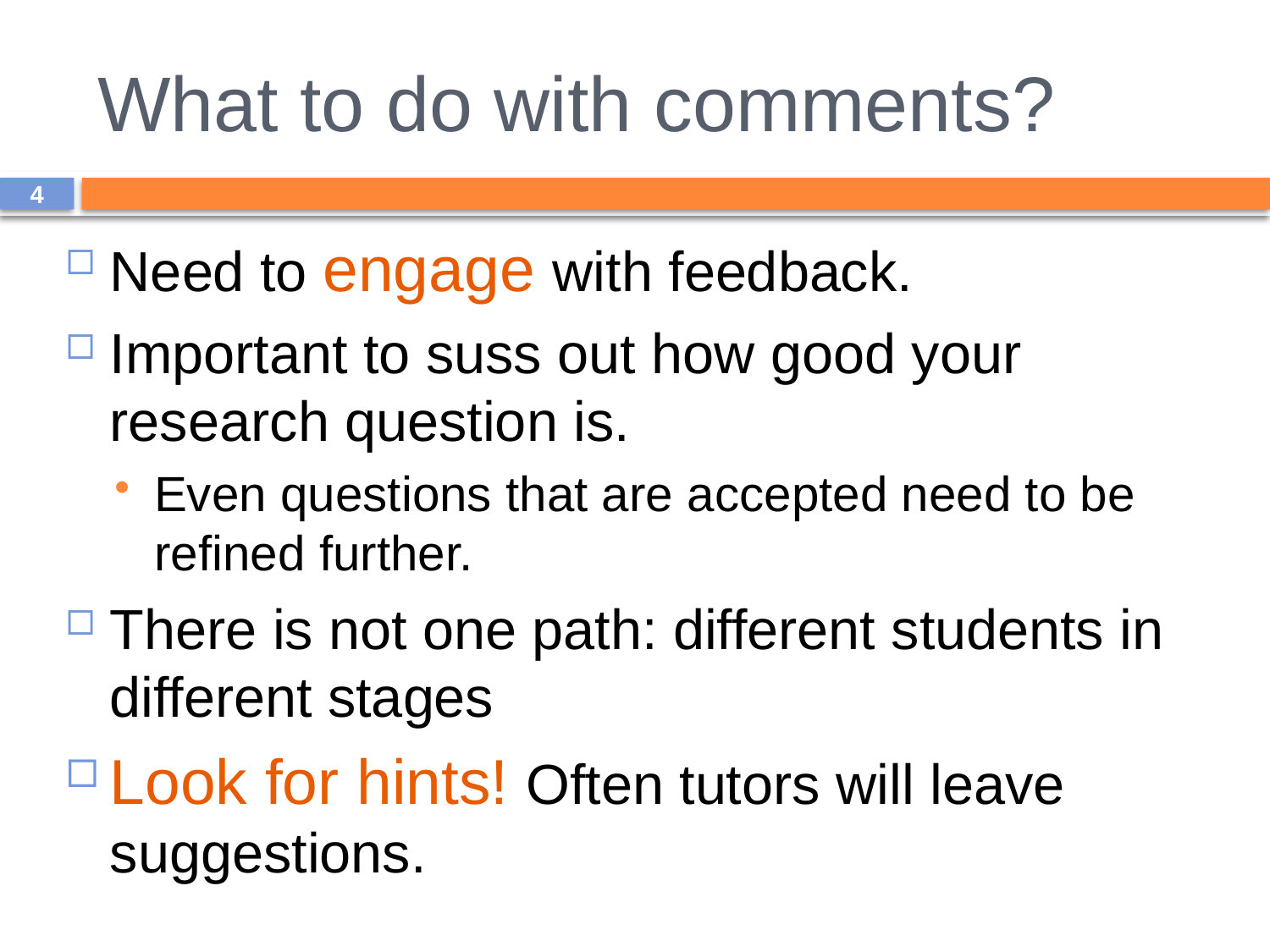

# What to do with comments?
4
Need to engage with feedback.
Important to suss out how good your research question is.
Even questions that are accepted need to be refined further.
There is not one path: different students in different stages
Look for hints! Often tutors will leave suggestions.